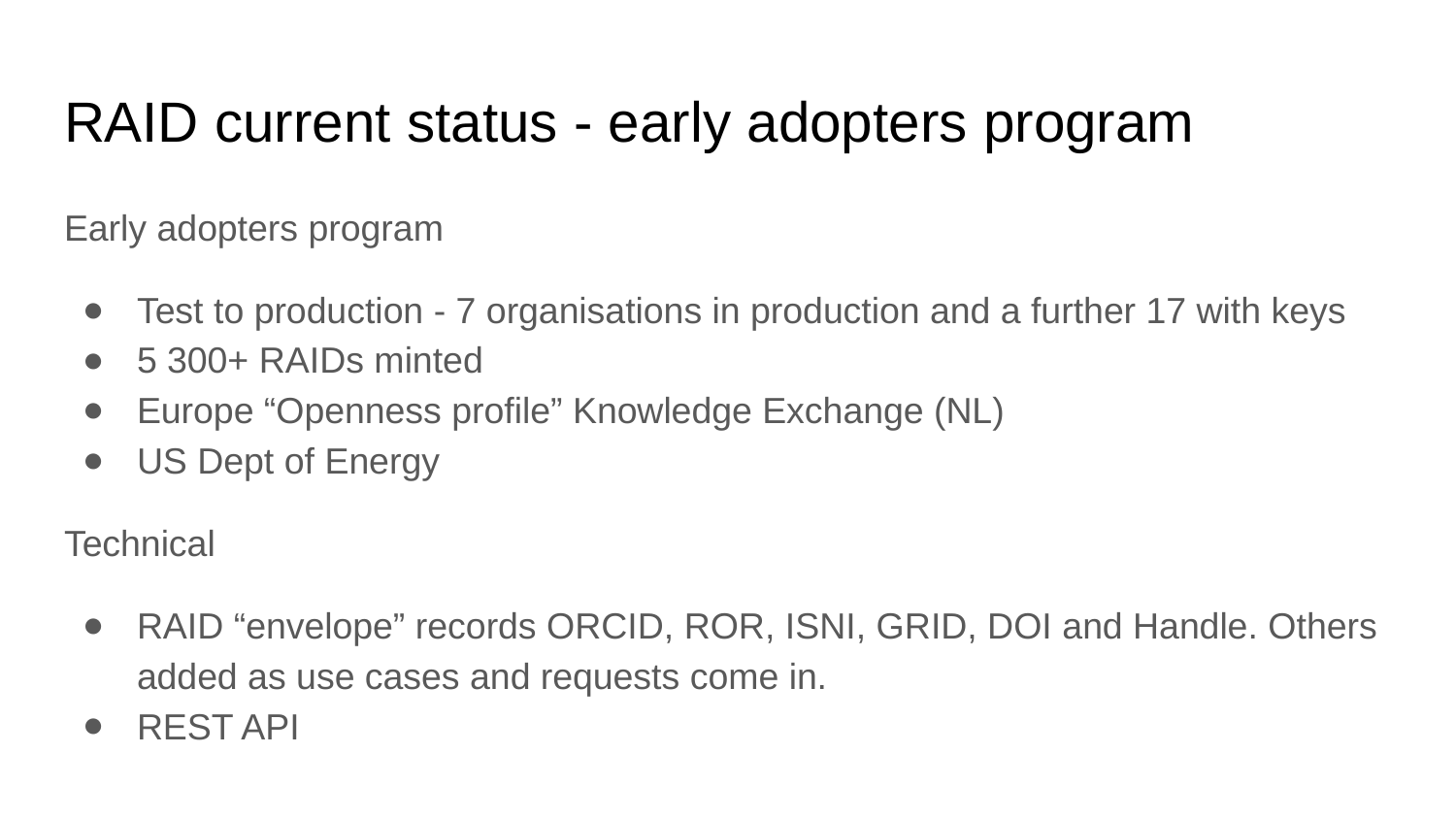

# RAID current status - early adopters program
Early adopters program
Test to production - 7 organisations in production and a further 17 with keys
5 300+ RAIDs minted
Europe “Openness profile” Knowledge Exchange (NL)
US Dept of Energy
Technical
RAID “envelope” records ORCID, ROR, ISNI, GRID, DOI and Handle. Others added as use cases and requests come in.
REST API